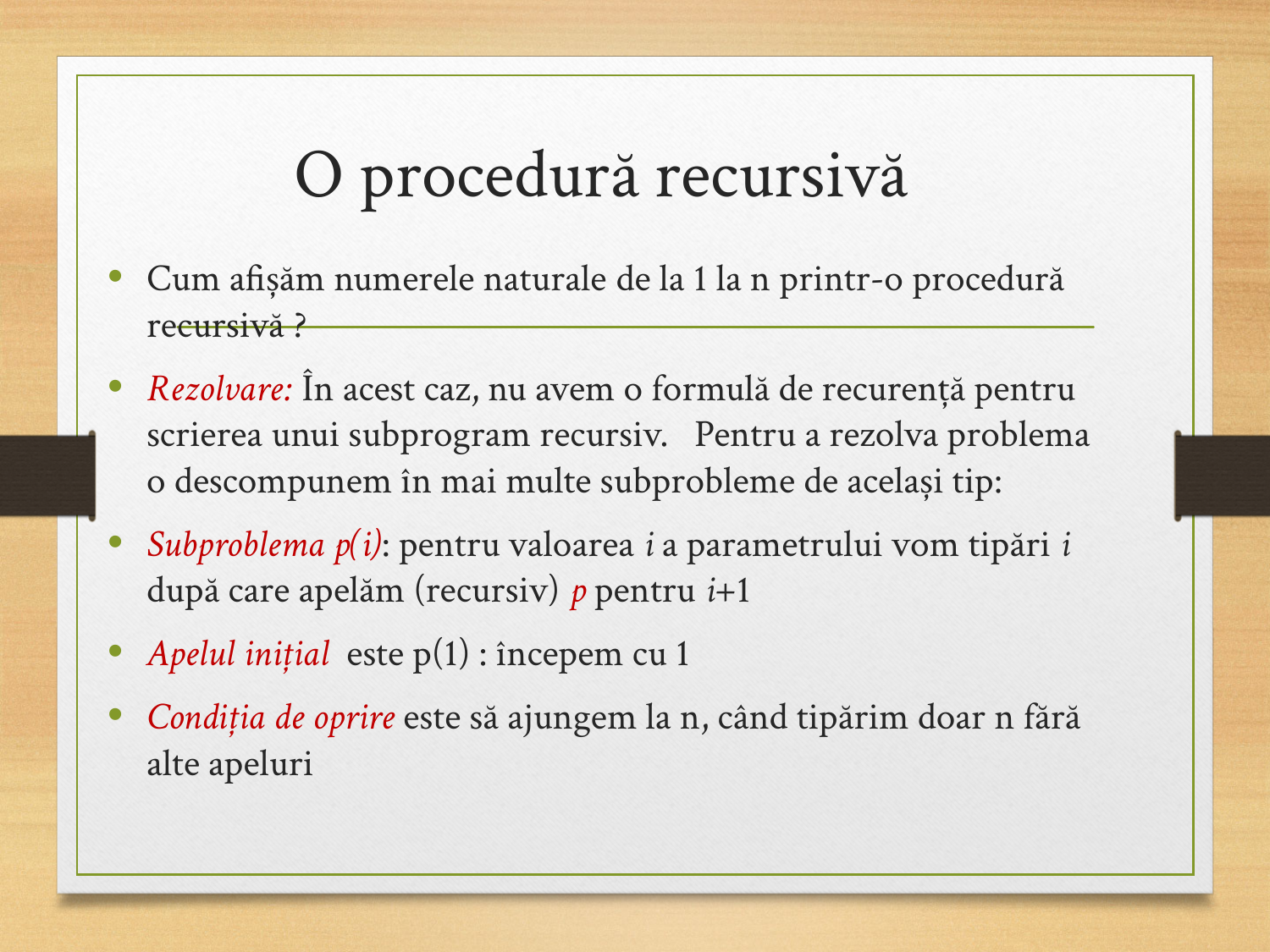

# O procedură recursivă
Cum afişăm numerele naturale de la 1 la n printr-o procedură recursivă ?
Rezolvare: În acest caz, nu avem o formulă de recurenţă pentru scrierea unui subprogram recursiv.   Pentru a rezolva problema o descompunem în mai multe subprobleme de acelaşi tip:
Subproblema p(i): pentru valoarea i a parametrului vom tipări i după care apelăm (recursiv) p pentru i+1
Apelul iniţial  este p(1) : începem cu 1
Condiţia de oprire este să ajungem la n, când tipărim doar n fără alte apeluri